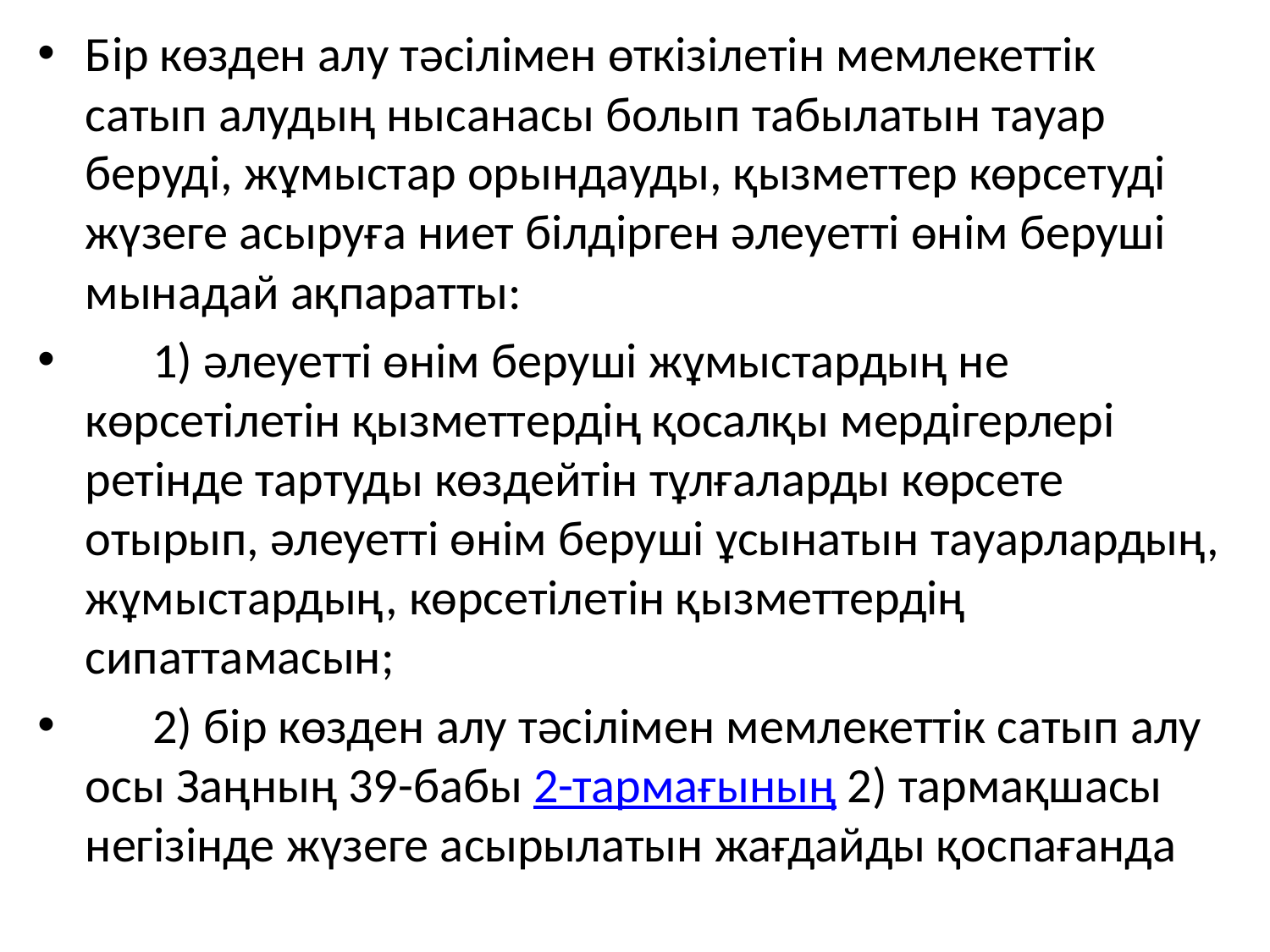

Бір көзден алу тәсілімен өткізілетін мемлекеттік сатып алудың нысанасы болып табылатын тауар беруді, жұмыстар орындауды, қызметтер көрсетуді жүзеге асыруға ниет білдірген әлеуетті өнім беруші мынадай ақпаратты:
      1) әлеуетті өнім беруші жұмыстардың не көрсетілетін қызметтердің қосалқы мердігерлері ретінде тартуды көздейтін тұлғаларды көрсете отырып, әлеуетті өнім беруші ұсынатын тауарлардың, жұмыстардың, көрсетілетін қызметтердің сипаттамасын;
      2) бір көзден алу тәсілімен мемлекеттік сатып алу осы Заңның 39-бабы 2-тармағының 2) тармақшасы негізінде жүзеге асырылатын жағдайды қоспағанда